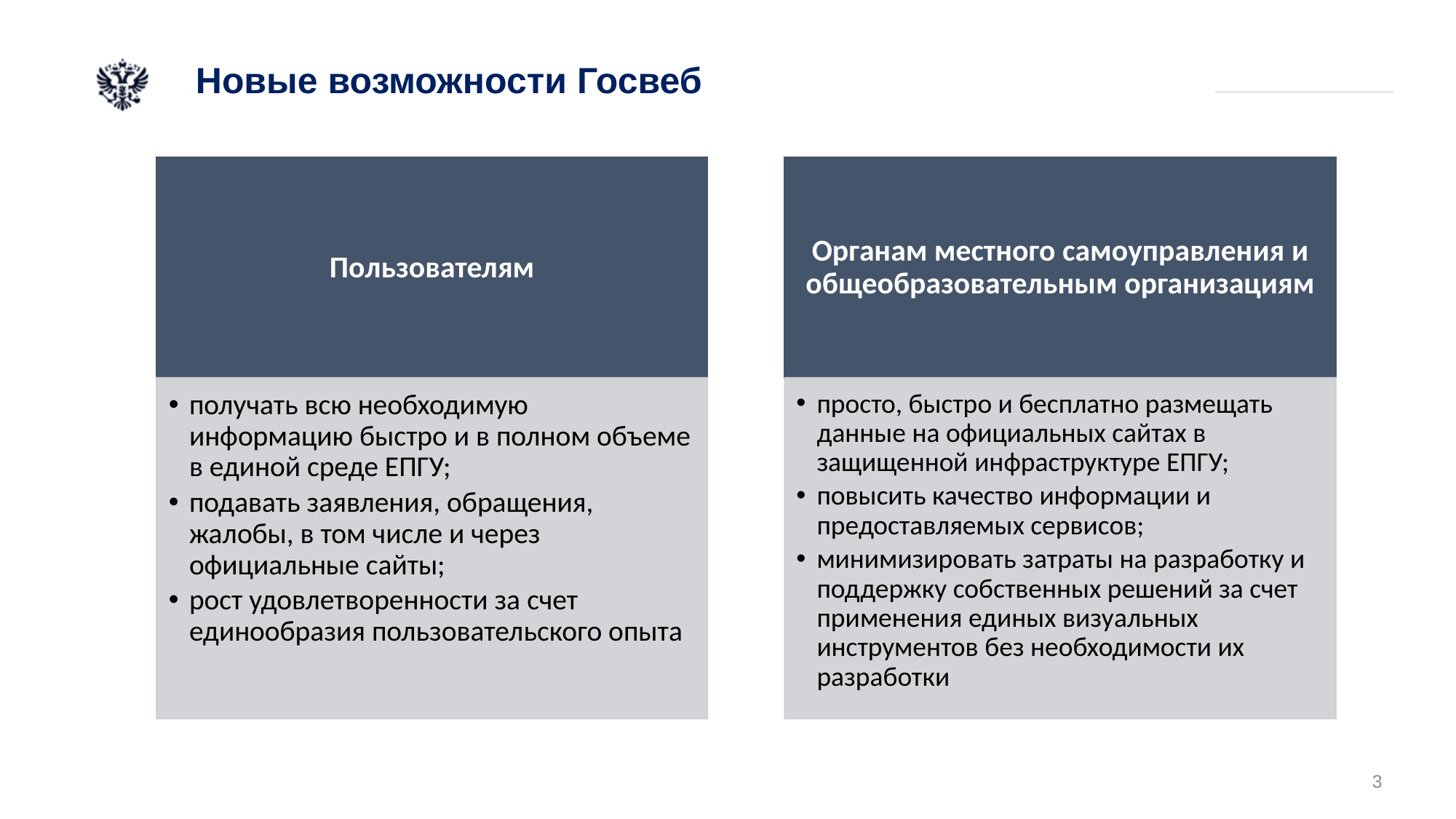

# Новые возможности Госвеб
Пользователям
получать всю необходимую информацию быстро и в полном объеме в единой среде ЕПГУ;
подавать заявления, обращения, жалобы, в том числе и через официальные сайты;
рост удовлетворенности за счет единообразия пользовательского опыта
Органам местного самоуправления и общеобразовательным организациям
просто, быстро и бесплатно размещать данные на официальных сайтах в защищенной инфраструктуре ЕПГУ;
повысить качество информации и предоставляемых сервисов;
минимизировать затраты на разработку и поддержку собственных решений за счет применения единых визуальных инструментов без необходимости их разработки
3